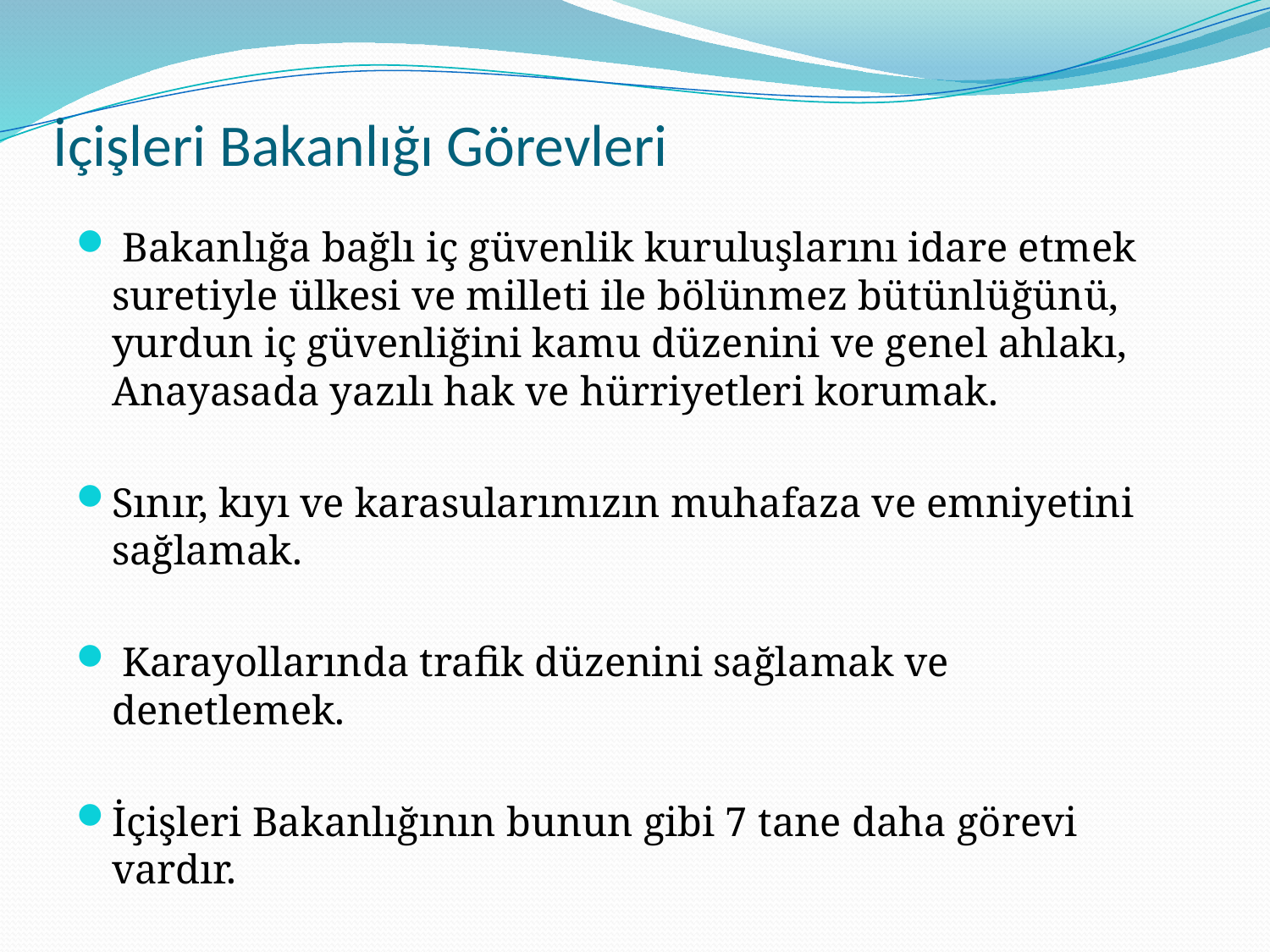

# İçişleri Bakanlığı Görevleri
 Bakanlığa bağlı iç güvenlik kuruluşlarını idare etmek suretiyle ülkesi ve milleti ile bölünmez bütünlüğünü, yurdun iç güvenliğini kamu düzenini ve genel ahlakı, Anayasada yazılı hak ve hürriyetleri korumak.

Sınır, kıyı ve karasularımızın muhafaza ve emniyetini sağlamak.

 Karayollarında trafik düzenini sağlamak ve denetlemek.

İçişleri Bakanlığının bunun gibi 7 tane daha görevi vardır.